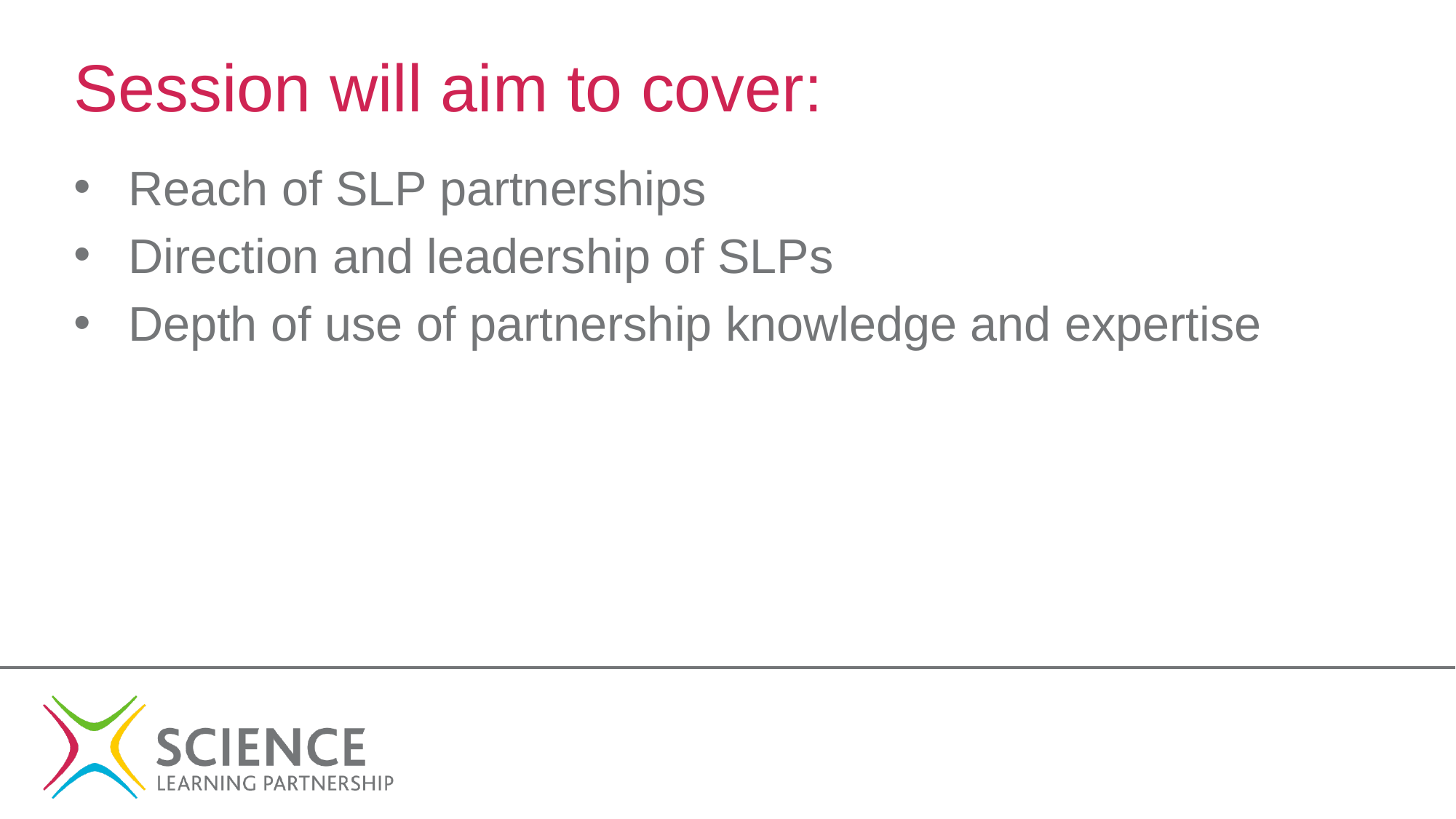

# Session will aim to cover:
Reach of SLP partnerships
Direction and leadership of SLPs
Depth of use of partnership knowledge and expertise